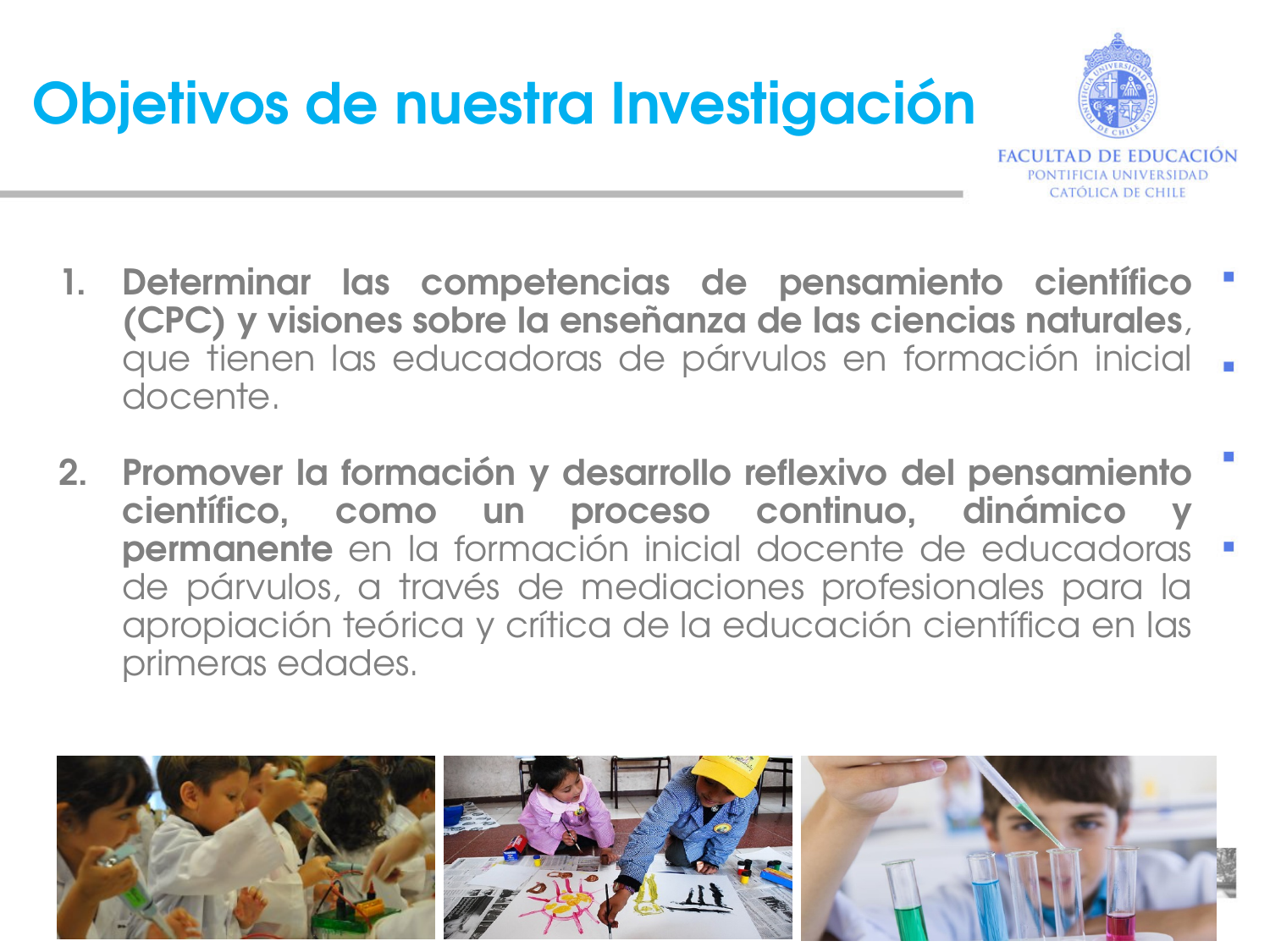

Objetivos de nuestra Investigación

Determinar las competencias de pensamiento científico (CPC) y visiones sobre la enseñanza de las ciencias naturales, que tienen las educadoras de párvulos en formación inicial docente.

Promover la formación y desarrollo reflexivo del pensamiento científico, como un proceso continuo, dinámico y permanente en la formación inicial docente de educadoras de párvulos, a través de mediaciones profesionales para la apropiación teórica y crítica de la educación científica en las primeras edades.